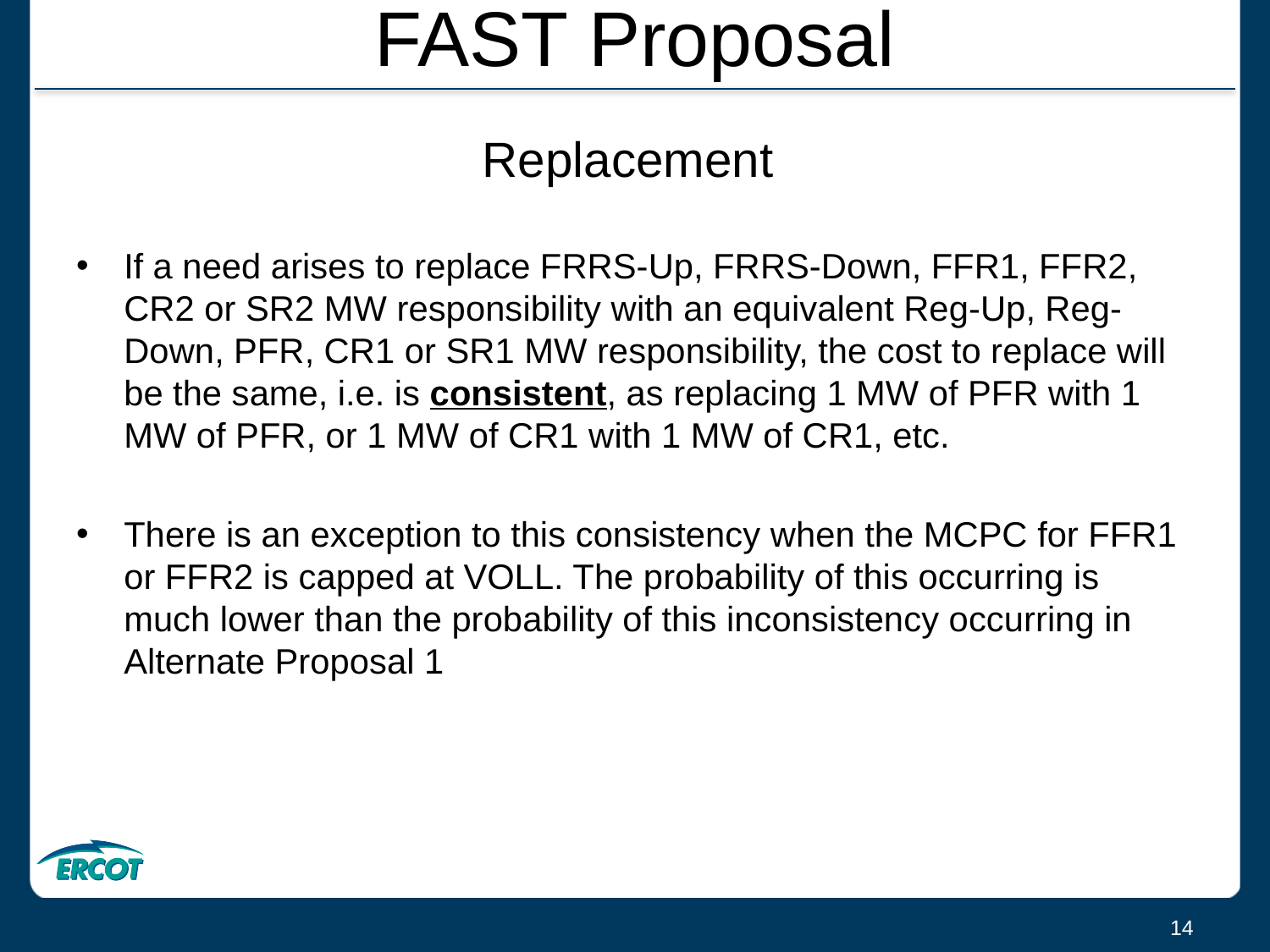

# FAST Proposal
Replacement

If a need arises to replace FRRS-Up, FRRS-Down, FFR1, FFR2, CR2 or SR2 MW responsibility with an equivalent Reg-Up, Reg-Down, PFR, CR1 or SR1 MW responsibility, the cost to replace will be the same, i.e. is consistent, as replacing 1 MW of PFR with 1 MW of PFR, or 1 MW of CR1 with 1 MW of CR1, etc.

There is an exception to this consistency when the MCPC for FFR1 or FFR2 is capped at VOLL. The probability of this occurring is much lower than the probability of this inconsistency occurring in Alternate Proposal 1

14